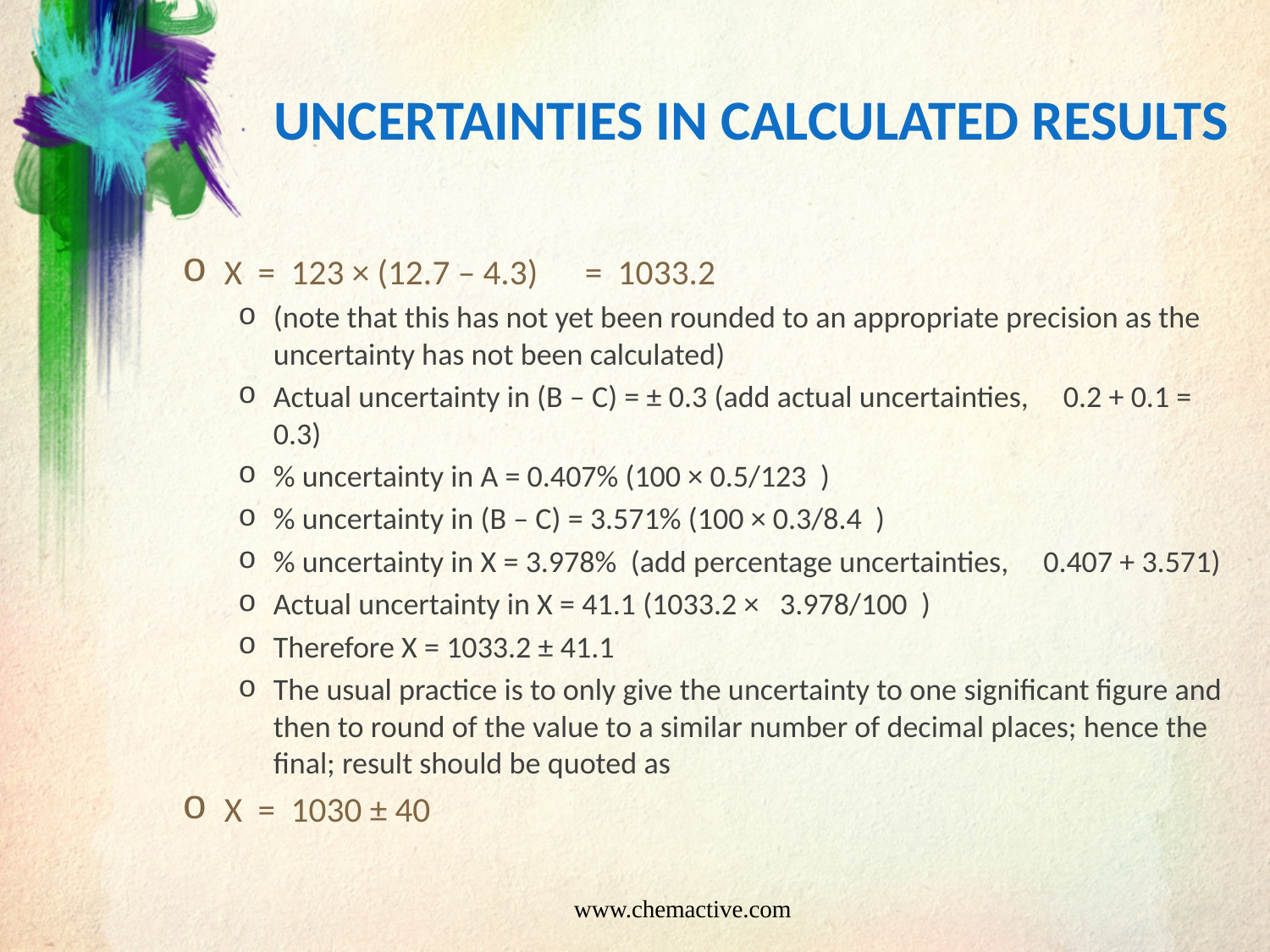

# Uncertainties in calculated results
X  =  123 × (12.7 – 4.3)      =  1033.2
(note that this has not yet been rounded to an appropriate precision as the uncertainty has not been calculated)
Actual uncertainty in (B – C) = ± 0.3 (add actual uncertainties,     0.2 + 0.1 = 0.3)
% uncertainty in A = 0.407% (100 × 0.5/123  )
% uncertainty in (B – C) = 3.571% (100 × 0.3/8.4  )
% uncertainty in X = 3.978%  (add percentage uncertainties,     0.407 + 3.571)
Actual uncertainty in X = 41.1 (1033.2 ×   3.978/100  )
Therefore X = 1033.2 ± 41.1
The usual practice is to only give the uncertainty to one significant figure and then to round of the value to a similar number of decimal places; hence the final; result should be quoted as
X  =  1030 ± 40
www.chemactive.com